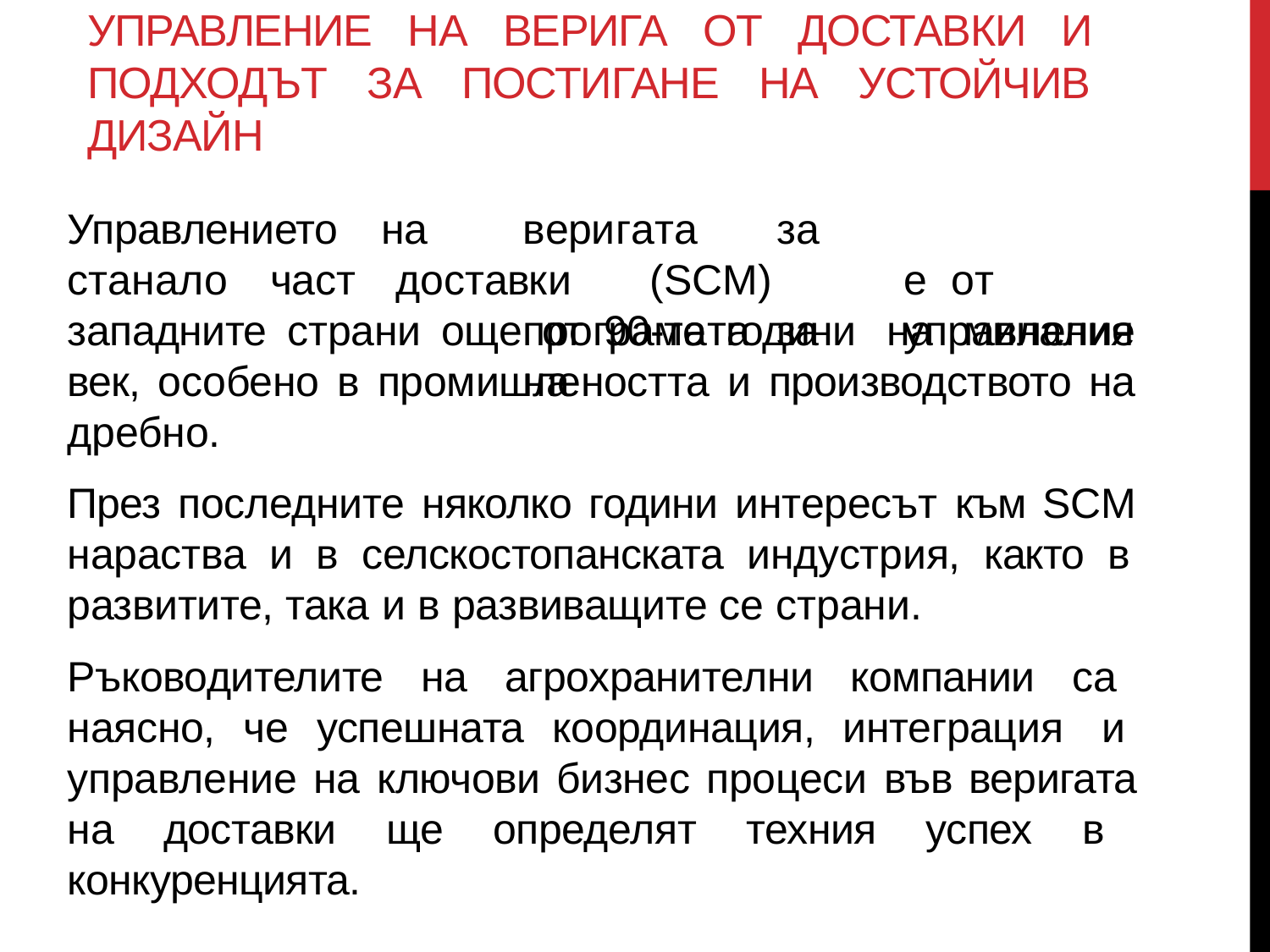

# УПРАВЛЕНИЕ НА ВЕРИГА ОТ ДОСТАВКИ И  ПОДХОДЪТ ЗА ПОСТИГАНЕ НА УСТОЙЧИВ  ДИЗАЙН
Управлението  станало	част
на	веригата	за		доставки	(SCM)		е  от		програмата	за	управление	на
западните страни още от 90-те години на миналия  век, особено в промишлеността и производството на  дребно.
През последните няколко години интересът към SCM  нараства и в селскостопанската индустрия, както в  развитите, така и в развиващите се страни.
Ръководителите на агрохранителни компании са  наясно, че успешната координация, интеграция и  управление на ключови бизнес процеси във веригата  на доставки ще определят техния успех в  конкуренцията.